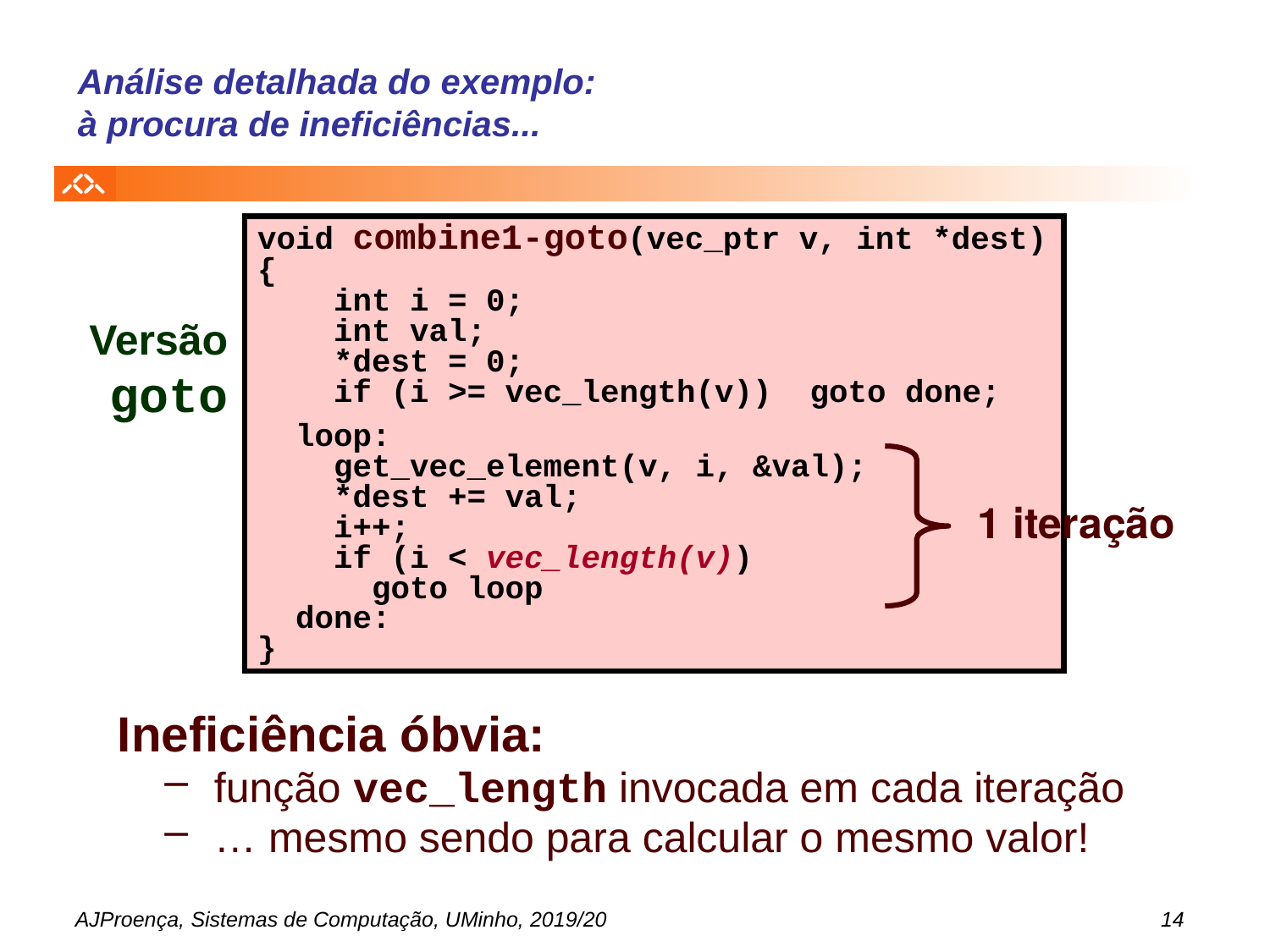

# Análise detalhada do exemplo: à procura de ineficiências...
void combine1-goto(vec_ptr v, int *dest)
{
    int i = 0;
    int val;
    *dest = 0;
    if (i >= vec_length(v))  goto done;

  loop:
    get_vec_element(v, i, &val);
    *dest += val;
    i++;
    if (i < vec_length(v))
      goto loop
  done:
}
Versão
goto

1 iteração
Ineficiência óbvia:
função vec_length invocada em cada iteração
… mesmo sendo para calcular o mesmo valor!